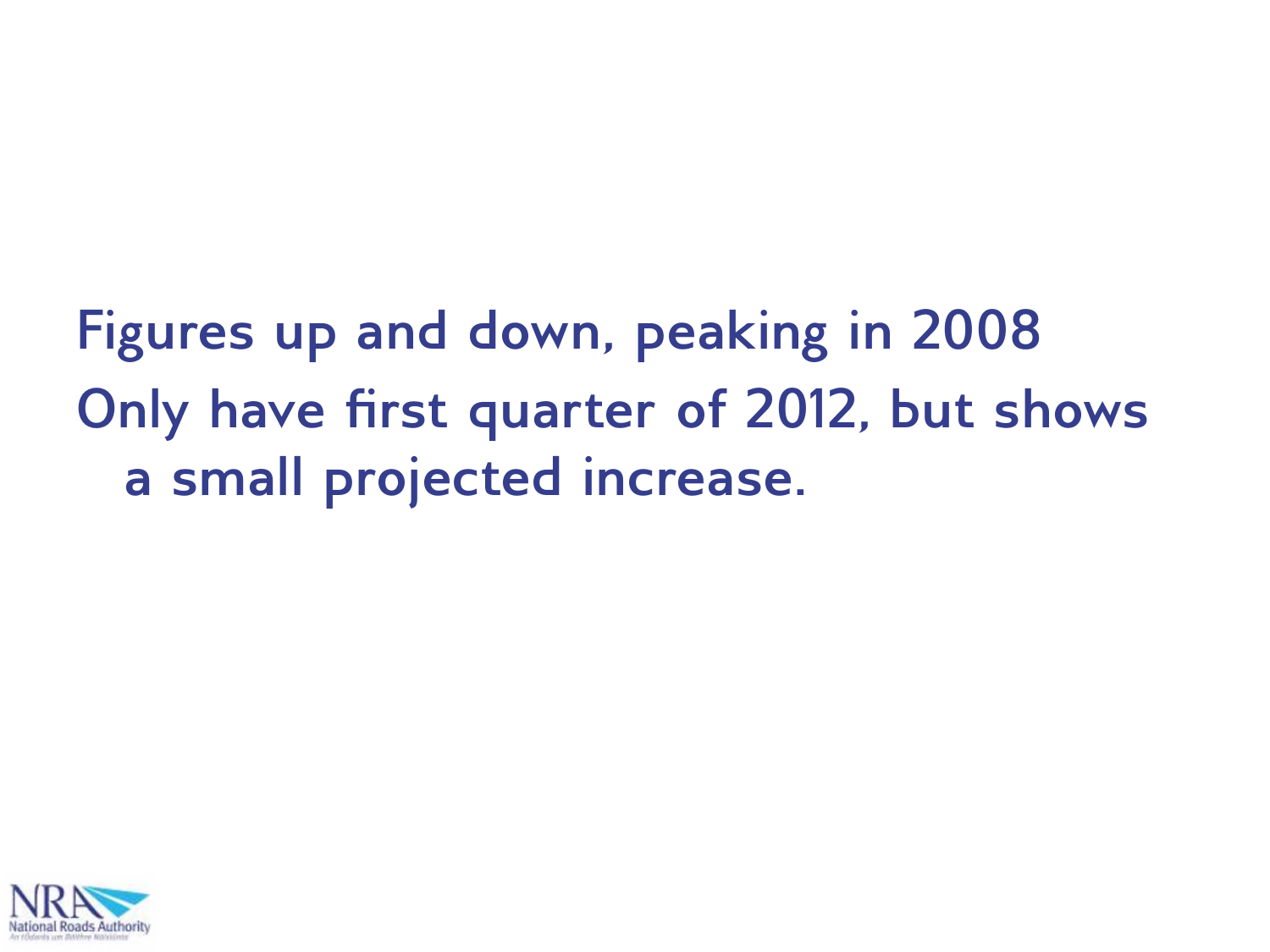

#
Figures up and down, peaking in 2008
Only have first quarter of 2012, but shows a small projected increase.